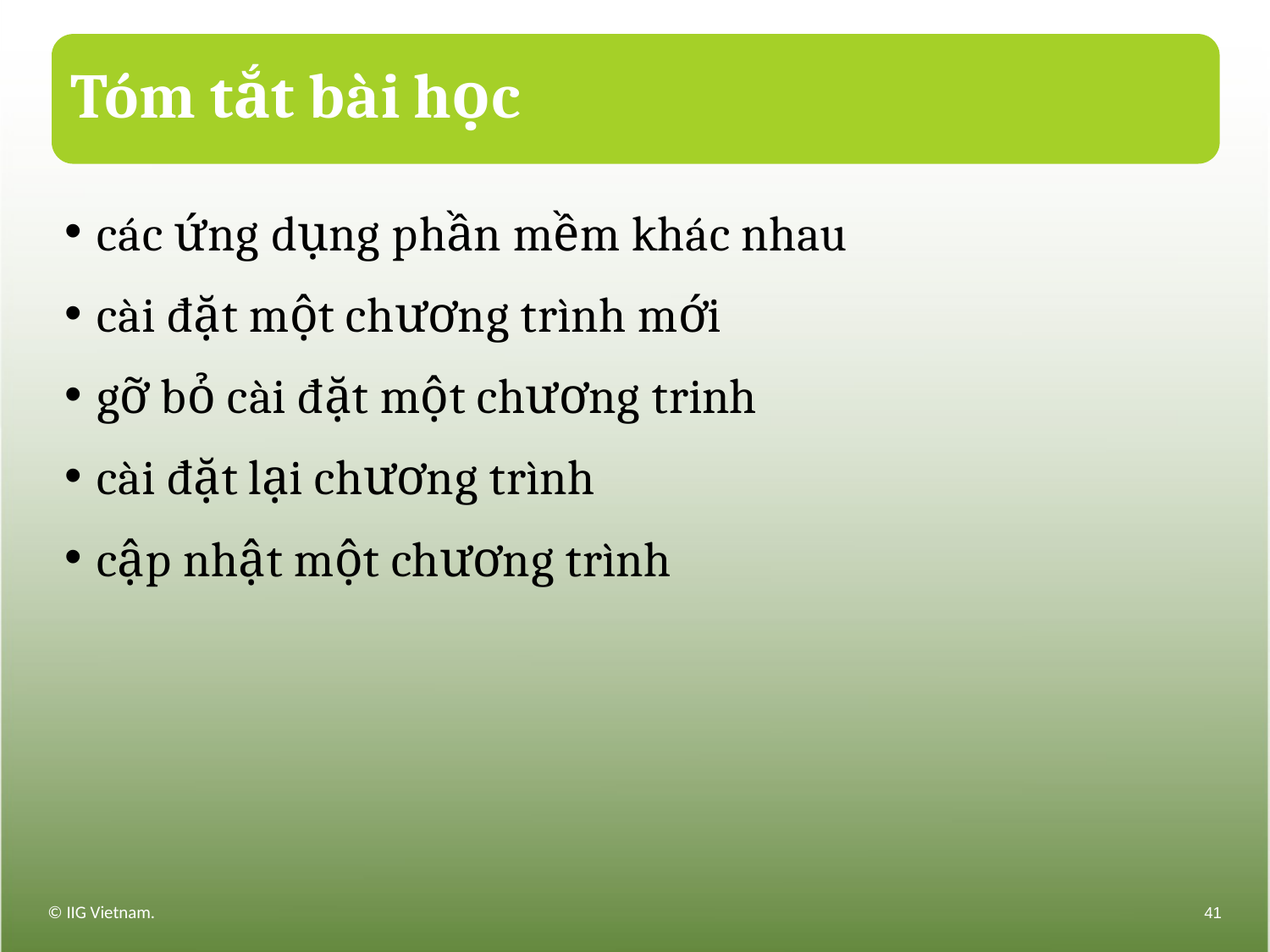

# Tóm tắt bài học
các ứng dụng phần mềm khác nhau
cài đặt một chương trình mới
gỡ bỏ cài đặt một chương trinh
cài đặt lại chương trình
cập nhật một chương trình
© IIG Vietnam.
41